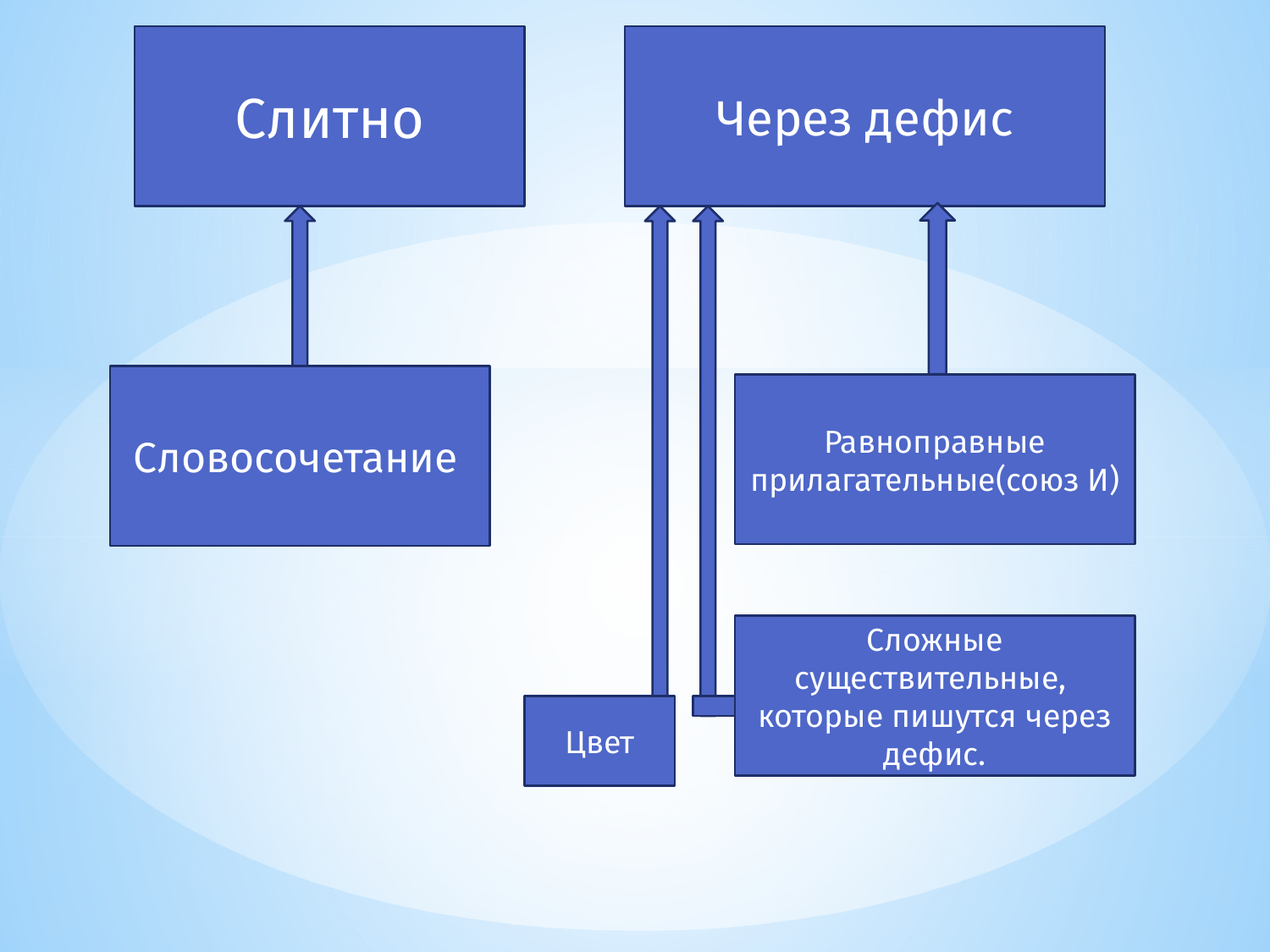

Слитно
Через дефис

Словосочетание
Равноправные прилагательные(союз И)
Сложные существительные,  которые пишутся через дефис.
Цвет